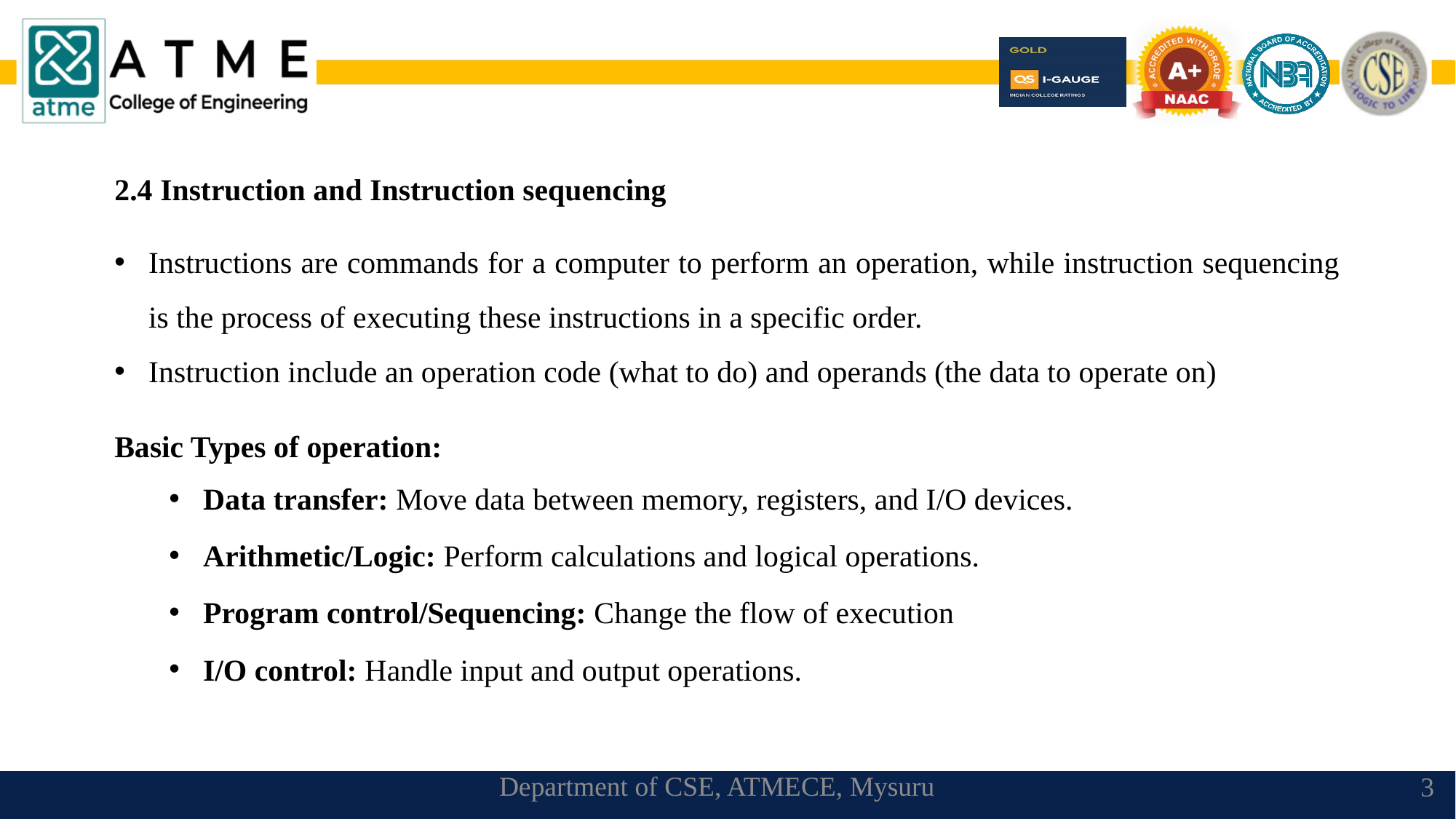

2.4 Instruction and Instruction sequencing
Instructions are commands for a computer to perform an operation, while instruction sequencing is the process of executing these instructions in a specific order.
Instruction include an operation code (what to do) and operands (the data to operate on)

Basic Types of operation:
Data transfer: Move data between memory, registers, and I/O devices.
Arithmetic/Logic: Perform calculations and logical operations.
Program control/Sequencing: Change the flow of execution
I/O control: Handle input and output operations.

Department of CSE, ATMECE, Mysuru
3